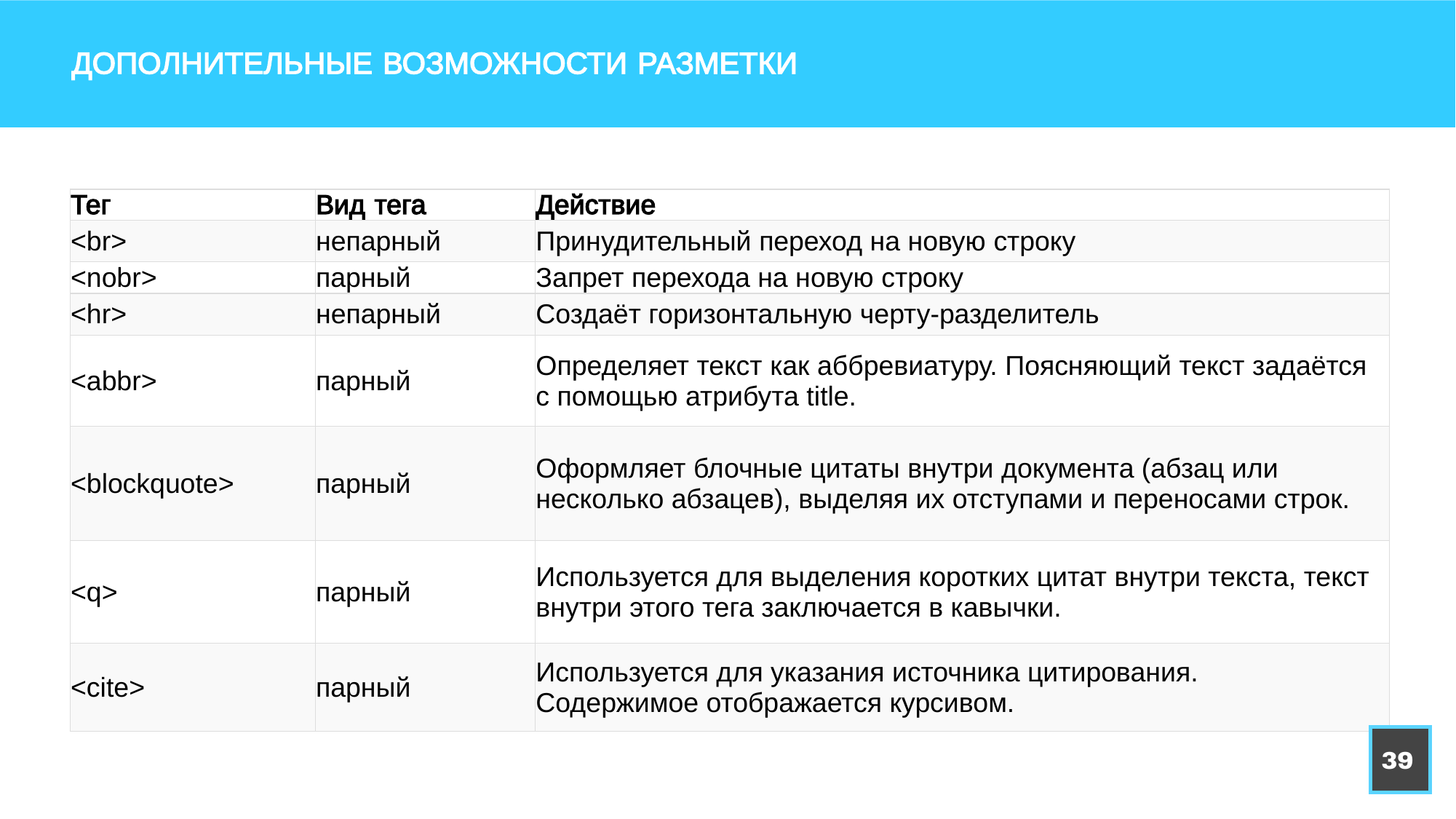

# ДОПОЛНИТЕЛЬНЫЕ ВОЗМОЖНОСТИ РАЗМЕТКИ
| Тег | Вид тега | Действие |
| --- | --- | --- |
| <br> | непарный | Принудительный переход на новую строку |
| <nobr> | парный | Запрет перехода на новую строку |
| <hr> | непарный | Создаёт горизонтальную черту-разделитель |
| <abbr> | парный | Определяет текст как аббревиатуру. Поясняющий текст задаётся с помощью атрибута title. |
| <blockquote> | парный | Оформляет блочные цитаты внутри документа (абзац или несколько абзацев), выделяя их отступами и переносами строк. |
| <q> | парный | Используется для выделения коротких цитат внутри текста, текст внутри этого тега заключается в кавычки. |
| <cite> | парный | Используется для указания источника цитирования. Содержимое отображается курсивом. |

39